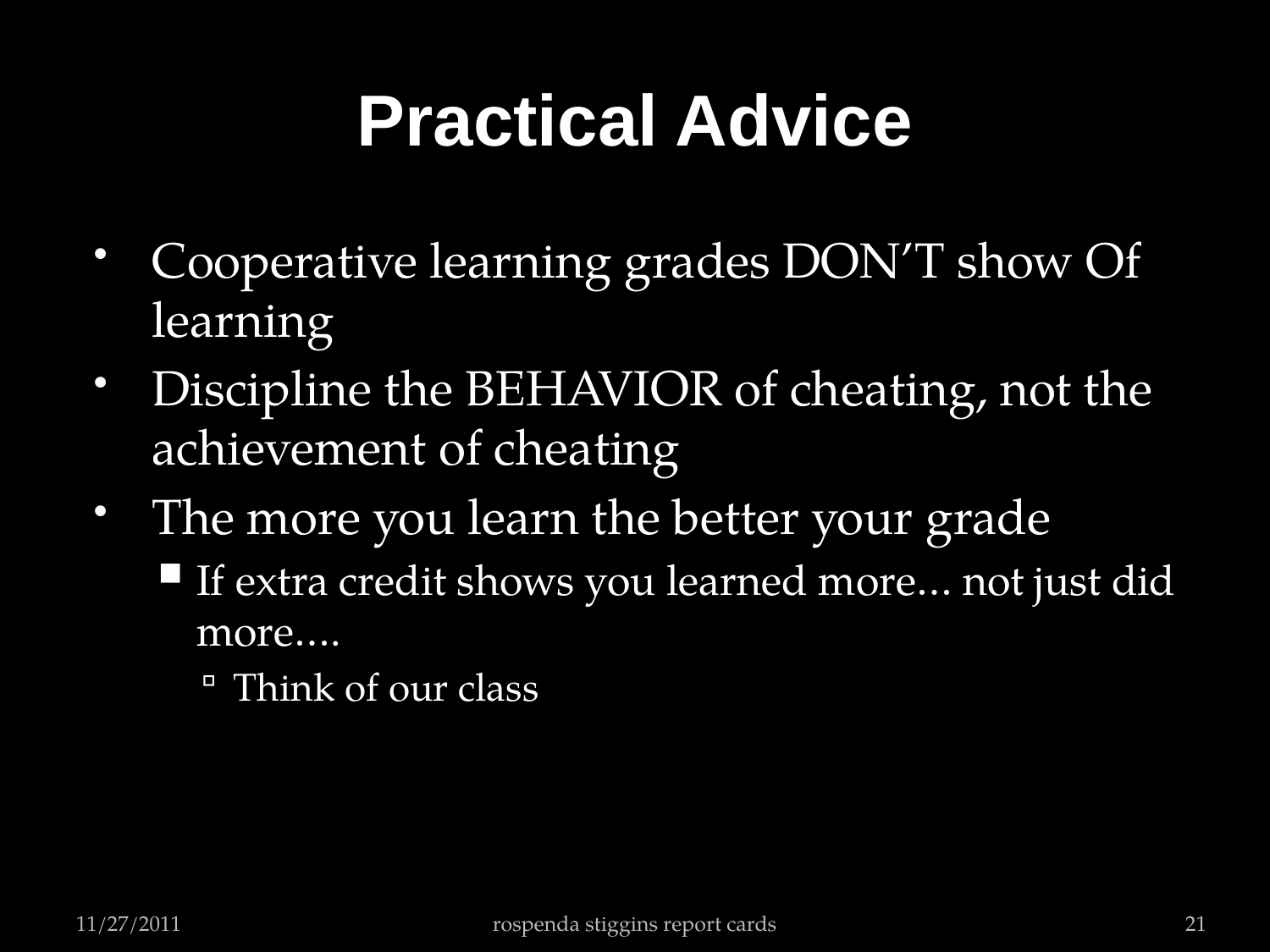

# Practical Advice
Cooperative learning grades DON’T show Of learning
Discipline the BEHAVIOR of cheating, not the achievement of cheating
The more you learn the better your grade
If extra credit shows you learned more… not just did more….
Think of our class
11/27/2011
rospenda stiggins report cards
21